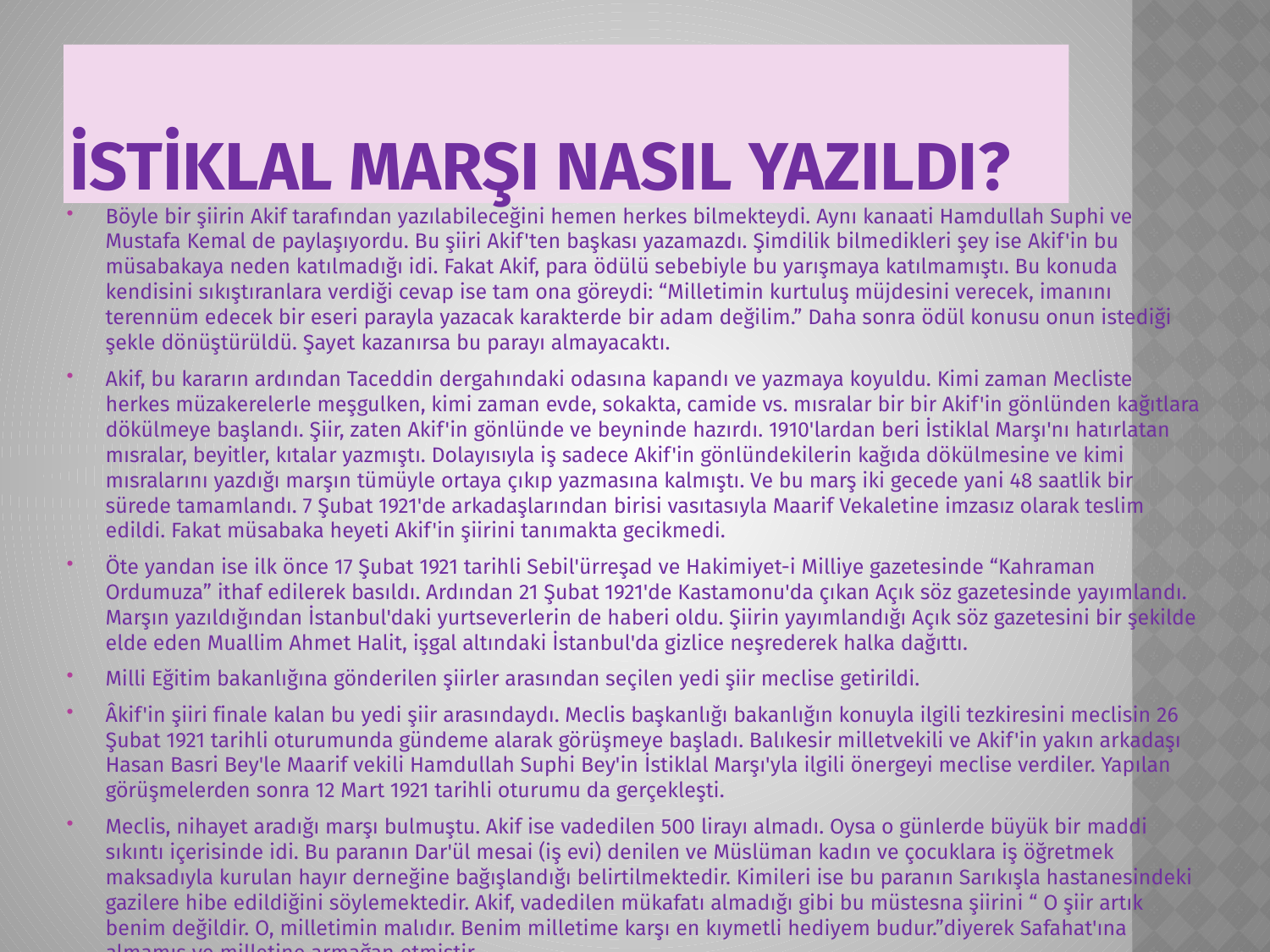

# İSTİKLAL MARŞI NASIL YAZILDI?
Böyle bir şiirin Akif tarafından yazılabileceğini hemen herkes bilmekteydi. Aynı kanaati Hamdullah Suphi ve Mustafa Kemal de paylaşıyordu. Bu şiiri Akif'ten başkası yazamazdı. Şimdilik bilmedikleri şey ise Akif'in bu müsabakaya neden katılmadığı idi. Fakat Akif, para ödülü sebebiyle bu yarışmaya katılmamıştı. Bu konuda kendisini sıkıştıranlara verdiği cevap ise tam ona göreydi: “Milletimin kurtuluş müjdesini verecek, imanını terennüm edecek bir eseri parayla yazacak karakterde bir adam değilim.” Daha sonra ödül konusu onun istediği şekle dönüştürüldü. Şayet kazanırsa bu parayı almayacaktı.
Akif, bu kararın ardından Taceddin dergahındaki odasına kapandı ve yazmaya koyuldu. Kimi zaman Mecliste herkes müzakerelerle meşgulken, kimi zaman evde, sokakta, camide vs. mısralar bir bir Akif'in gönlünden kağıtlara dökülmeye başlandı. Şiir, zaten Akif'in gönlünde ve beyninde hazırdı. 1910'lardan beri İstiklal Marşı'nı hatırlatan mısralar, beyitler, kıtalar yazmıştı. Dolayısıyla iş sadece Akif'in gönlündekilerin kağıda dökülmesine ve kimi mısralarını yazdığı marşın tümüyle ortaya çıkıp yazmasına kalmıştı. Ve bu marş iki gecede yani 48 saatlik bir sürede tamamlandı. 7 Şubat 1921'de arkadaşlarından birisi vasıtasıyla Maarif Vekaletine imzasız olarak teslim edildi. Fakat müsabaka heyeti Akif'in şiirini tanımakta gecikmedi.
Öte yandan ise ilk önce 17 Şubat 1921 tarihli Sebil'ürreşad ve Hakimiyet-i Milliye gazetesinde “Kahraman Ordumuza” ithaf edilerek basıldı. Ardından 21 Şubat 1921'de Kastamonu'da çıkan Açık söz gazetesinde yayımlandı. Marşın yazıldığından İstanbul'daki yurtseverlerin de haberi oldu. Şiirin yayımlandığı Açık söz gazetesini bir şekilde elde eden Muallim Ahmet Halit, işgal altındaki İstanbul'da gizlice neşrederek halka dağıttı.
Milli Eğitim bakanlığına gönderilen şiirler arasından seçilen yedi şiir meclise getirildi.
Âkif'in şiiri finale kalan bu yedi şiir arasındaydı. Meclis başkanlığı bakanlığın konuyla ilgili tezkiresini meclisin 26 Şubat 1921 tarihli oturumunda gündeme alarak görüşmeye başladı. Balıkesir milletvekili ve Akif'in yakın arkadaşı Hasan Basri Bey'le Maarif vekili Hamdullah Suphi Bey'in İstiklal Marşı'yla ilgili önergeyi meclise verdiler. Yapılan görüşmelerden sonra 12 Mart 1921 tarihli oturumu da gerçekleşti.
Meclis, nihayet aradığı marşı bulmuştu. Akif ise vadedilen 500 lirayı almadı. Oysa o günlerde büyük bir maddi sıkıntı içerisinde idi. Bu paranın Dar'ül mesai (iş evi) denilen ve Müslüman kadın ve çocuklara iş öğretmek maksadıyla kurulan hayır derneğine bağışlandığı belirtilmektedir. Kimileri ise bu paranın Sarıkışla hastanesindeki gazilere hibe edildiğini söylemektedir. Akif, vadedilen mükafatı almadığı gibi bu müstesna şiirini “ O şiir artık benim değildir. O, milletimin malıdır. Benim milletime karşı en kıymetli hediyem budur.”diyerek Safahat'ına almamış ve milletine armağan etmiştir.